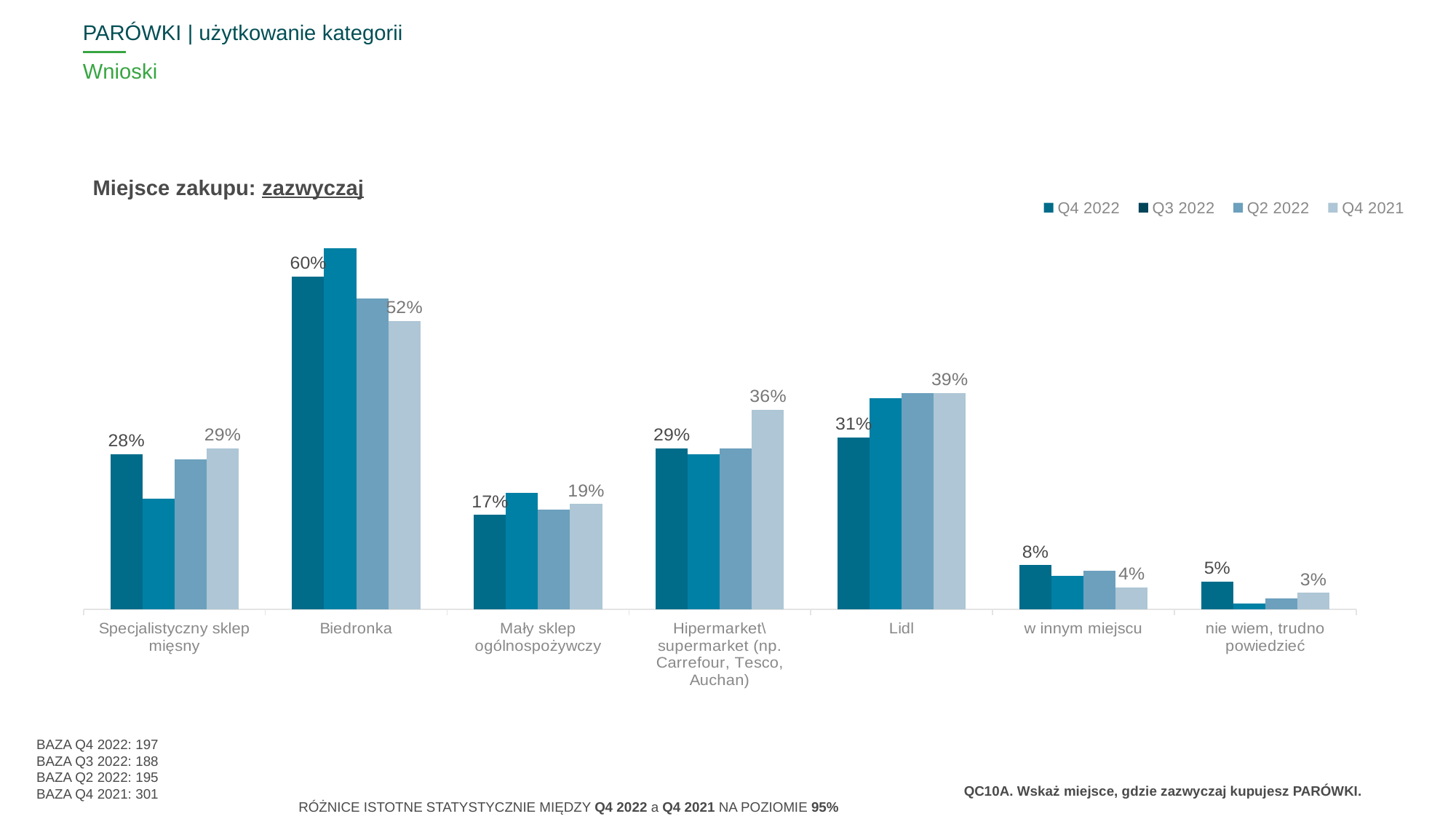

PARÓWKI | użytkowanie kategorii
# Wnioski

### Chart

| Category | Q4 2022 | Q3 2022 | Q2 2022 | Q4 2021 |
|---|---|---|---|---|
|  | None | None | None | None |
|  | None | None | None | None |
|  | None | None | None | None |
|  | None | None | None | None |
|  | None | None | None | None |
|  | None | None | None | None |
|  | None | None | None | None |
Miejsce zakupu: zazwyczaj

### Chart

| Category | Q4 2022 | Q3 2022 | Q2 2022 | Q4 2021 |
|---|---|---|---|---|
| Specjalistyczny sklep mięsny | 0.28 | 0.2 | 0.27 | 0.29 |
| Biedronka | 0.6 | 0.65 | 0.56 | 0.52 |
| Mały sklep ogólnospożywczy | 0.17 | 0.21 | 0.18 | 0.19 |
| Hipermarket\supermarket (np. Carrefour, Tesco, Auchan) | 0.29 | 0.28 | 0.29 | 0.36 |
| Lidl | 0.31 | 0.38 | 0.39 | 0.39 |
| w innym miejscu | 0.08 | 0.06 | 0.07 | 0.04 |
| nie wiem, trudno powiedzieć | 0.05 | 0.01 | 0.02 | 0.03 |
BAZA Q4 2022: 197
BAZA Q3 2022: 188
BAZA Q2 2022: 195
BAZA Q4 2021: 301
QC10A. Wskaż miejsce, gdzie zazwyczaj kupujesz PARÓWKI.
RÓŻNICE ISTOTNE STATYSTYCZNIE MIĘDZY Q4 2022 a Q4 2021 NA POZIOMIE 95%